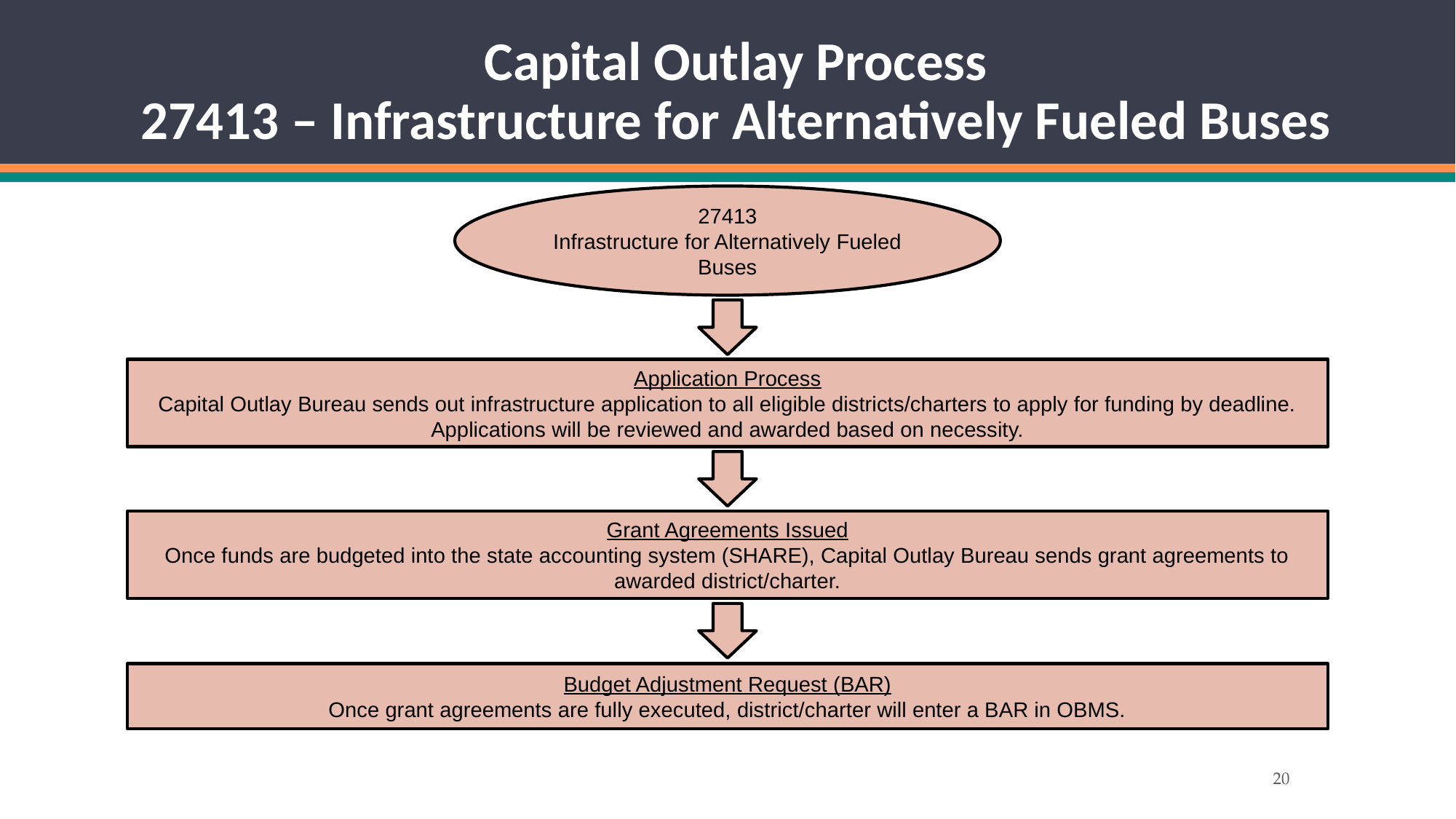

# Capital Outlay Process 27413 – Infrastructure for Alternatively Fueled Buses
27413
Infrastructure for Alternatively Fueled Buses

Application Process
Capital Outlay Bureau sends out infrastructure application to all eligible districts/charters to apply for funding by deadline. Applications will be reviewed and awarded based on necessity.

Grant Agreements Issued
Once funds are budgeted into the state accounting system (SHARE), Capital Outlay Bureau sends grant agreements to awarded district/charter.

Budget Adjustment Request (BAR)
Once grant agreements are fully executed, district/charter will enter a BAR in OBMS.
20